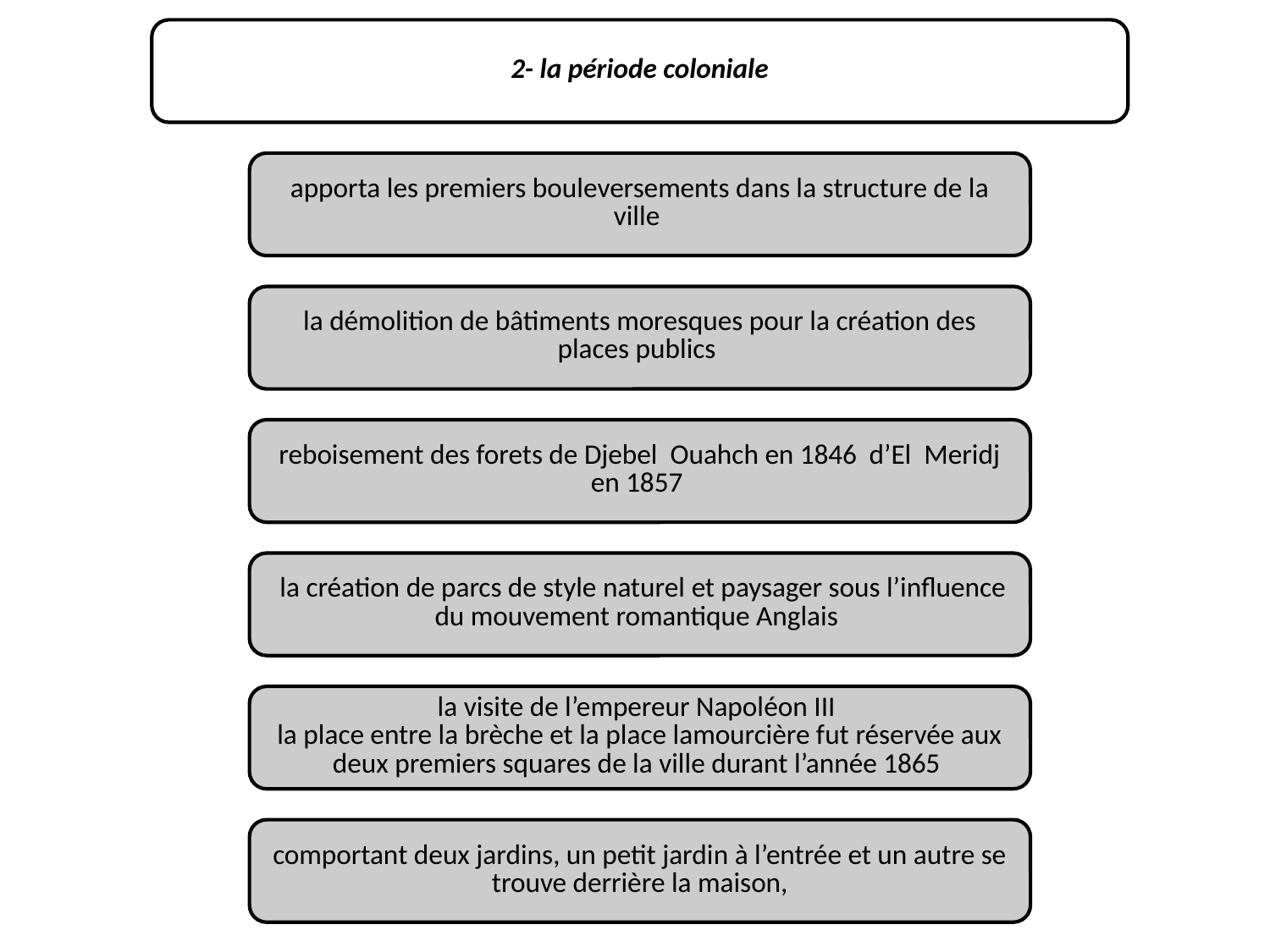

2- la période coloniale
 la création de parcs de style naturel et paysager sous l’influence du mouvement romantique Anglais
reboisement des forets de Djebel  Ouahch en 1846  d’El  Meridj en 1857
apporta les premiers bouleversements dans la structure de la ville
la démolition de bâtiments moresques pour la création des places publics
la visite de l’empereur Napoléon ΙΙΙ
la place entre la brèche et la place lamourcière fut réservée aux deux premiers squares de la ville durant l’année 1865
comportant deux jardins, un petit jardin à l’entrée et un autre se trouve derrière la maison,